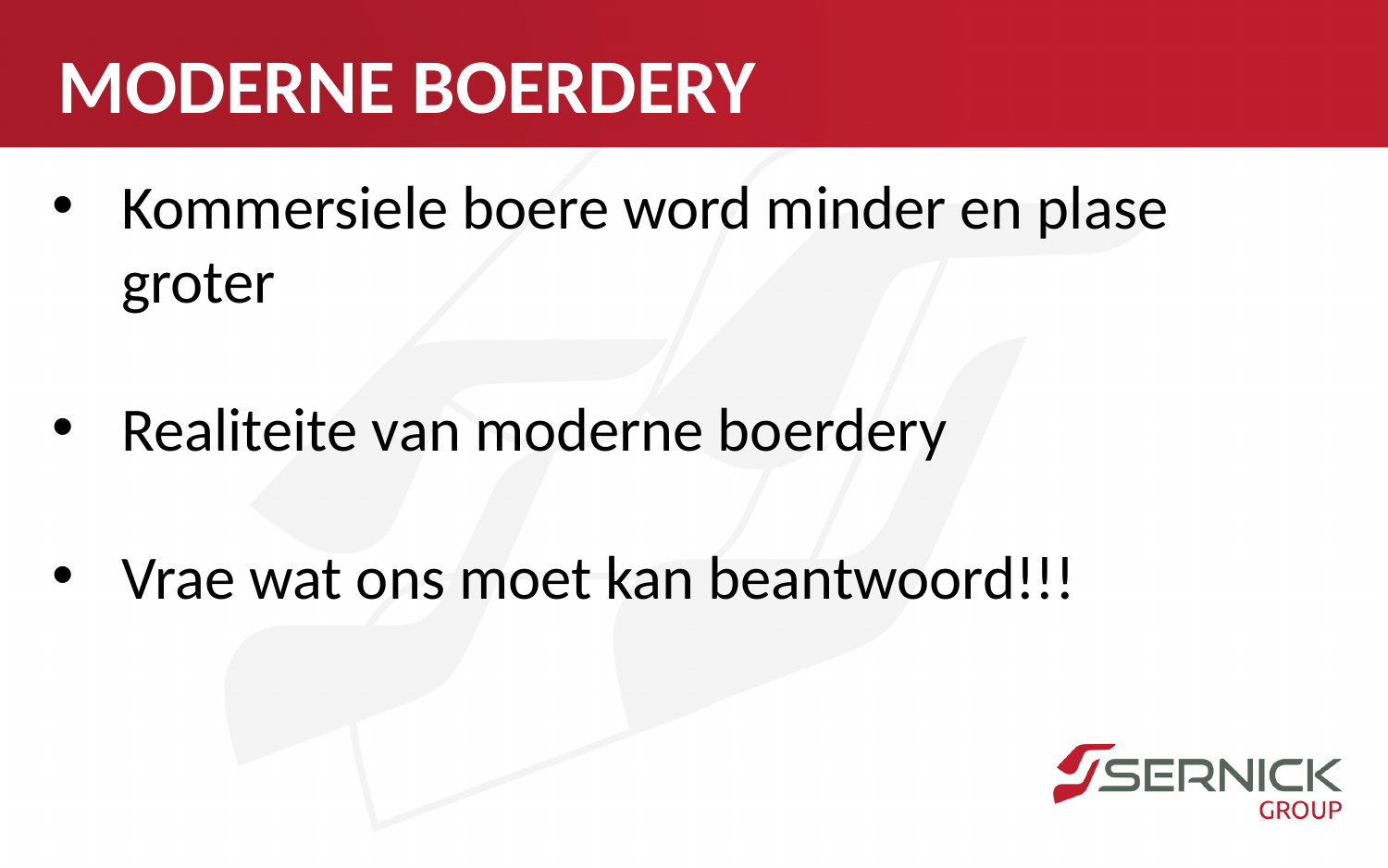

MODERNE BOERDERY
Kommersiele boere word minder en plase groter

Realiteite van moderne boerdery

Vrae wat ons moet kan beantwoord!!!